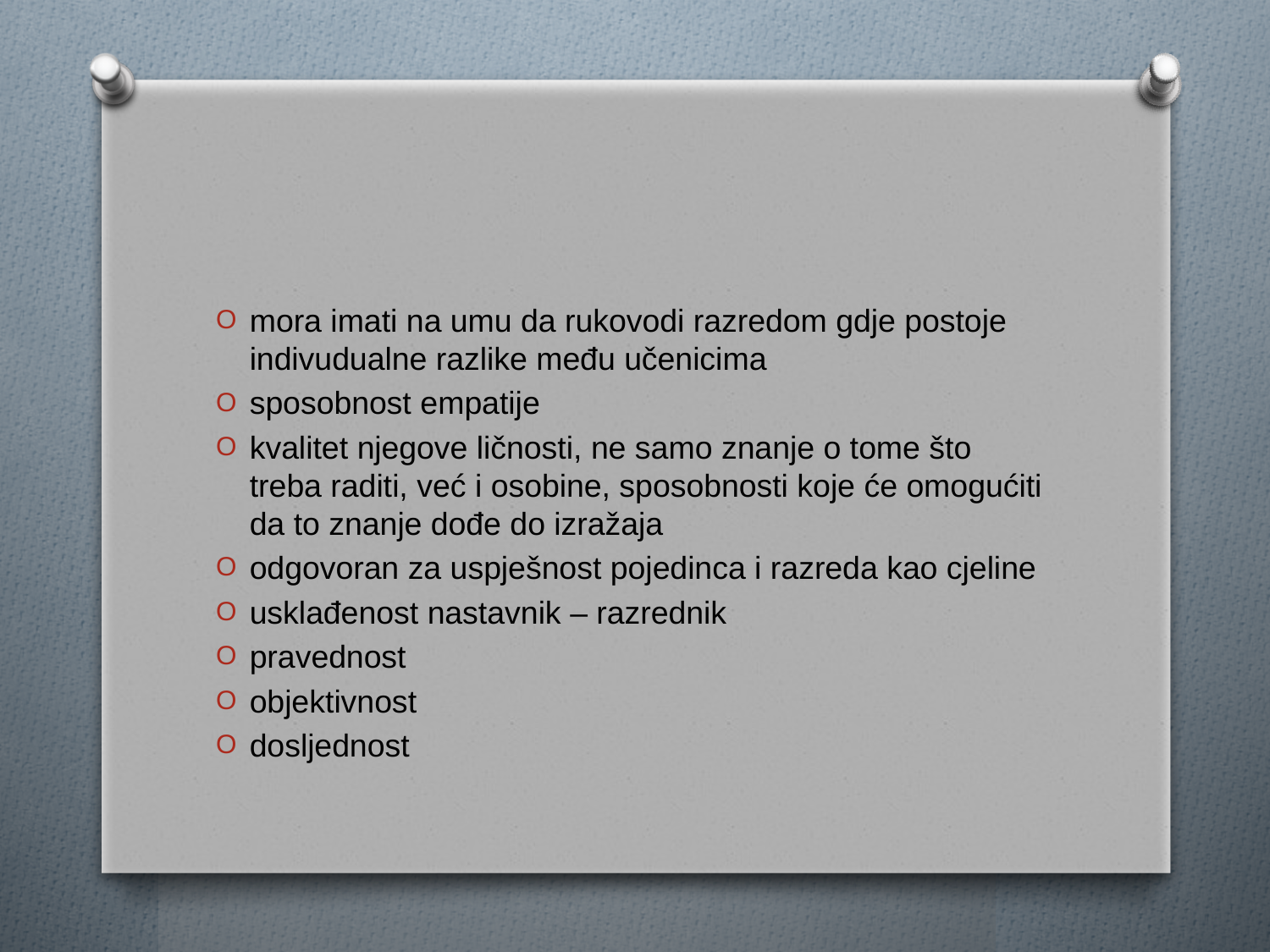

#
mora imati na umu da rukovodi razredom gdje postoje indivudualne razlike među učenicima
sposobnost empatije
kvalitet njegove ličnosti, ne samo znanje o tome što treba raditi, već i osobine, sposobnosti koje će omogućiti da to znanje dođe do izražaja
odgovoran za uspješnost pojedinca i razreda kao cjeline
usklađenost nastavnik – razrednik
pravednost
objektivnost
dosljednost